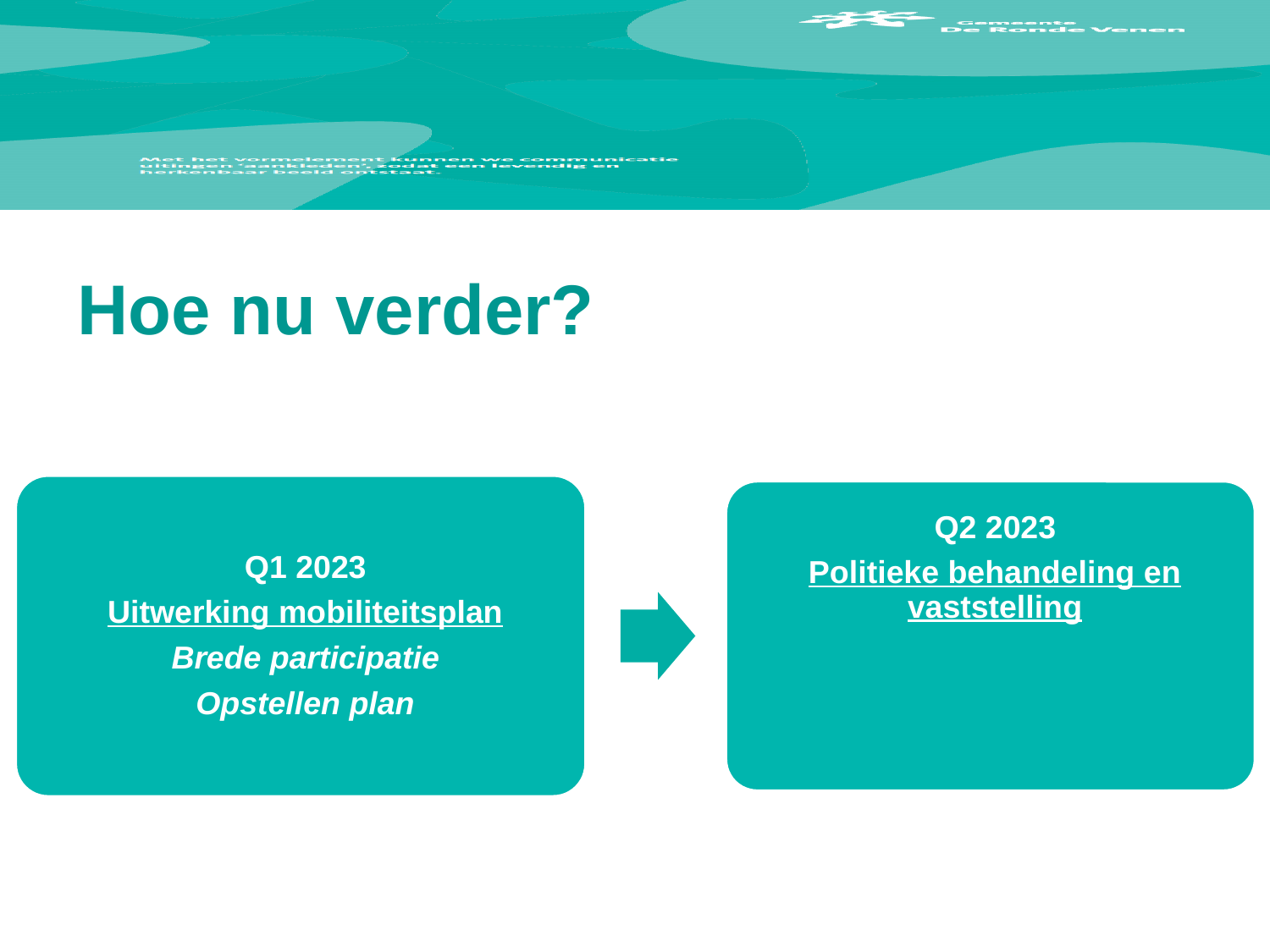

# Hoe nu verder?
Q1 2023
Uitwerking mobiliteitsplan
Brede participatie
Opstellen plan

Q2 2023
Politieke behandeling en vaststelling